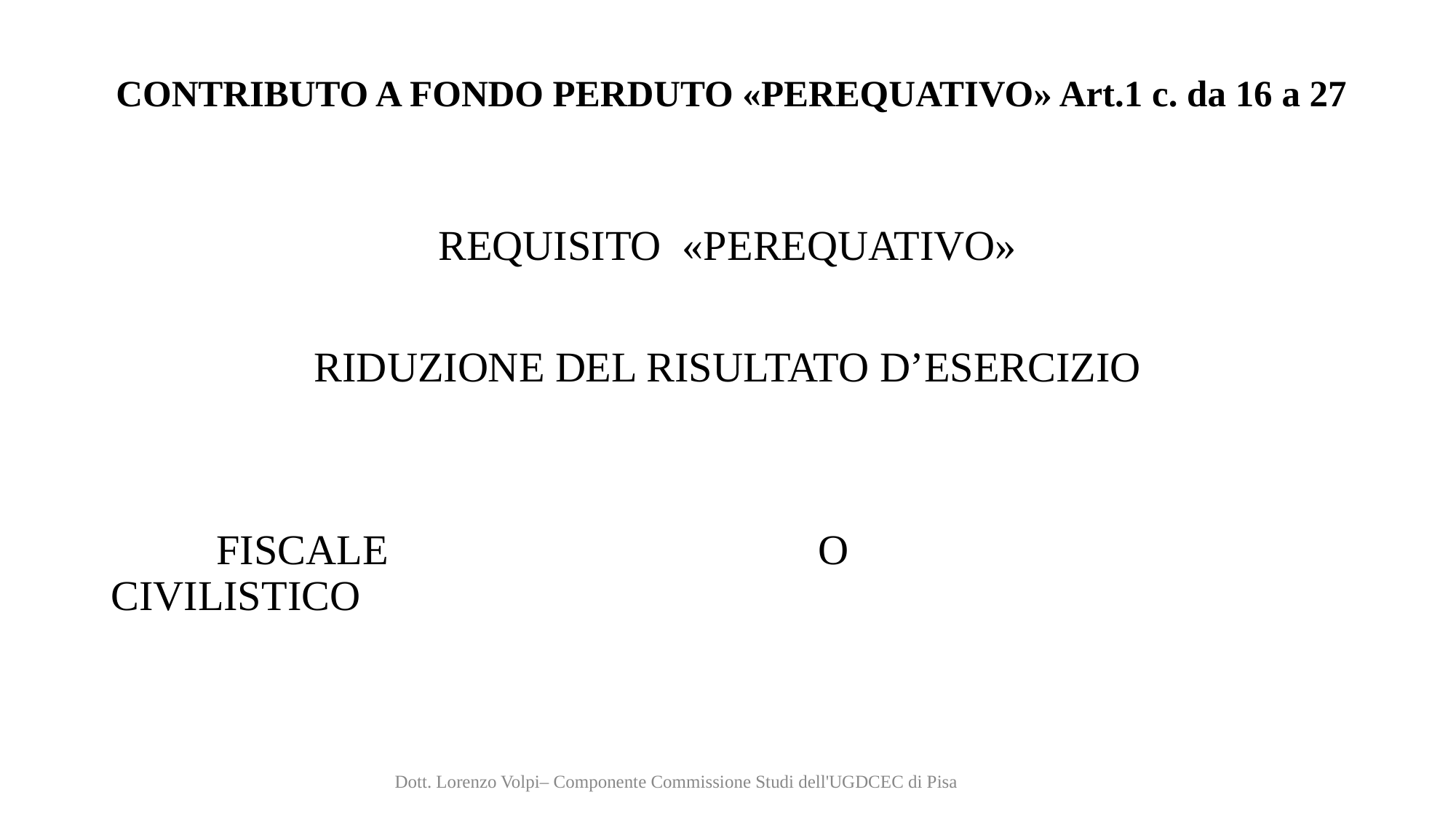

CONTRIBUTO A FONDO PERDUTO «PEREQUATIVO» Art.1 c. da 16 a 27

REQUISITO  «PEREQUATIVO»

RIDUZIONE DEL RISULTATO D’ESERCIZIO

          FISCALE				     O 			         CIVILISTICO
Dott. Lorenzo Volpi– Componente Commissione Studi dell'UGDCEC di Pisa